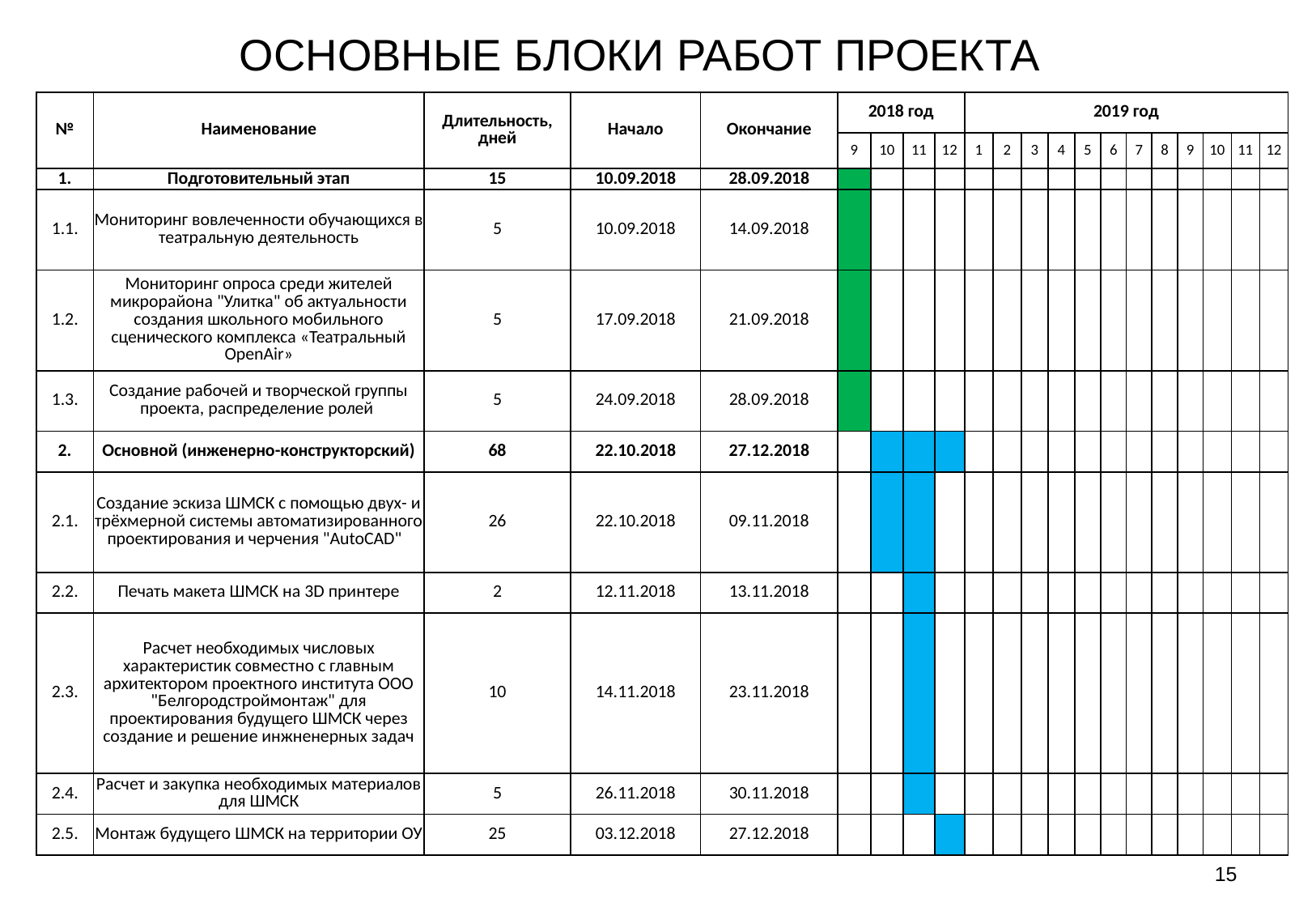

# ОСНОВНЫЕ БЛОКИ РАБОТ ПРОЕКТА
| № | Наименование | Длительность, дней | Начало | Окончание | 2018 год |  |  |  | 2019 год |  |  |  |  |  |  |  |  |  |  |  |
| --- | --- | --- | --- | --- | --- | --- | --- | --- | --- | --- | --- | --- | --- | --- | --- | --- | --- | --- | --- | --- |
|  |  |  |  |  | 9 | 10 | 11 | 12 | 1 | 2 | 3 | 4 | 5 | 6 | 7 | 8 | 9 | 10 | 11 | 12 |
| 1. | Подготовительный этап | 15 | 10.09.2018 | 28.09.2018 |  |  |  |  |  |  |  |  |  |  |  |  |  |  |  |  |
| 1.1. | Мониторинг вовлеченности обучающихся в театральную деятельность | 5 | 10.09.2018 | 14.09.2018 |  |  |  |  |  |  |  |  |  |  |  |  |  |  |  |  |
| 1.2. | Мониторинг опроса среди жителей микрорайона "Улитка" об актуальности создания школьного мобильного сценического комплекса «Театральный OpenAir» | 5 | 17.09.2018 | 21.09.2018 |  |  |  |  |  |  |  |  |  |  |  |  |  |  |  |  |
| 1.3. | Создание рабочей и творческой группы проекта, распределение ролей | 5 | 24.09.2018 | 28.09.2018 |  |  |  |  |  |  |  |  |  |  |  |  |  |  |  |  |
| 2. | Основной (инженерно-конструкторский) | 68 | 22.10.2018 | 27.12.2018 |  |  |  |  |  |  |  |  |  |  |  |  |  |  |  |  |
| 2.1. | Создание эскиза ШМСК с помощью двух- и трёхмерной системы автоматизированного проектирования и черчения "AutoCAD" | 26 | 22.10.2018 | 09.11.2018 |  |  |  |  |  |  |  |  |  |  |  |  |  |  |  |  |
| 2.2. | Печать макета ШМСК на 3D принтере | 2 | 12.11.2018 | 13.11.2018 |  |  |  |  |  |  |  |  |  |  |  |  |  |  |  |  |
| 2.3. | Расчет необходимых числовых характеристик совместно с главным архитектором проектного института ООО "Белгородстроймонтаж" для проектирования будущего ШМСК через создание и решение инжненерных задач | 10 | 14.11.2018 | 23.11.2018 |  |  |  |  |  |  |  |  |  |  |  |  |  |  |  |  |
| 2.4. | Расчет и закупка необходимых материалов для ШМСК | 5 | 26.11.2018 | 30.11.2018 |  |  |  |  |  |  |  |  |  |  |  |  |  |  |  |  |
| 2.5. | Монтаж будущего ШМСК на территории ОУ | 25 | 03.12.2018 | 27.12.2018 |  |  |  |  |  |  |  |  |  |  |  |  |  |  |  |  |
15